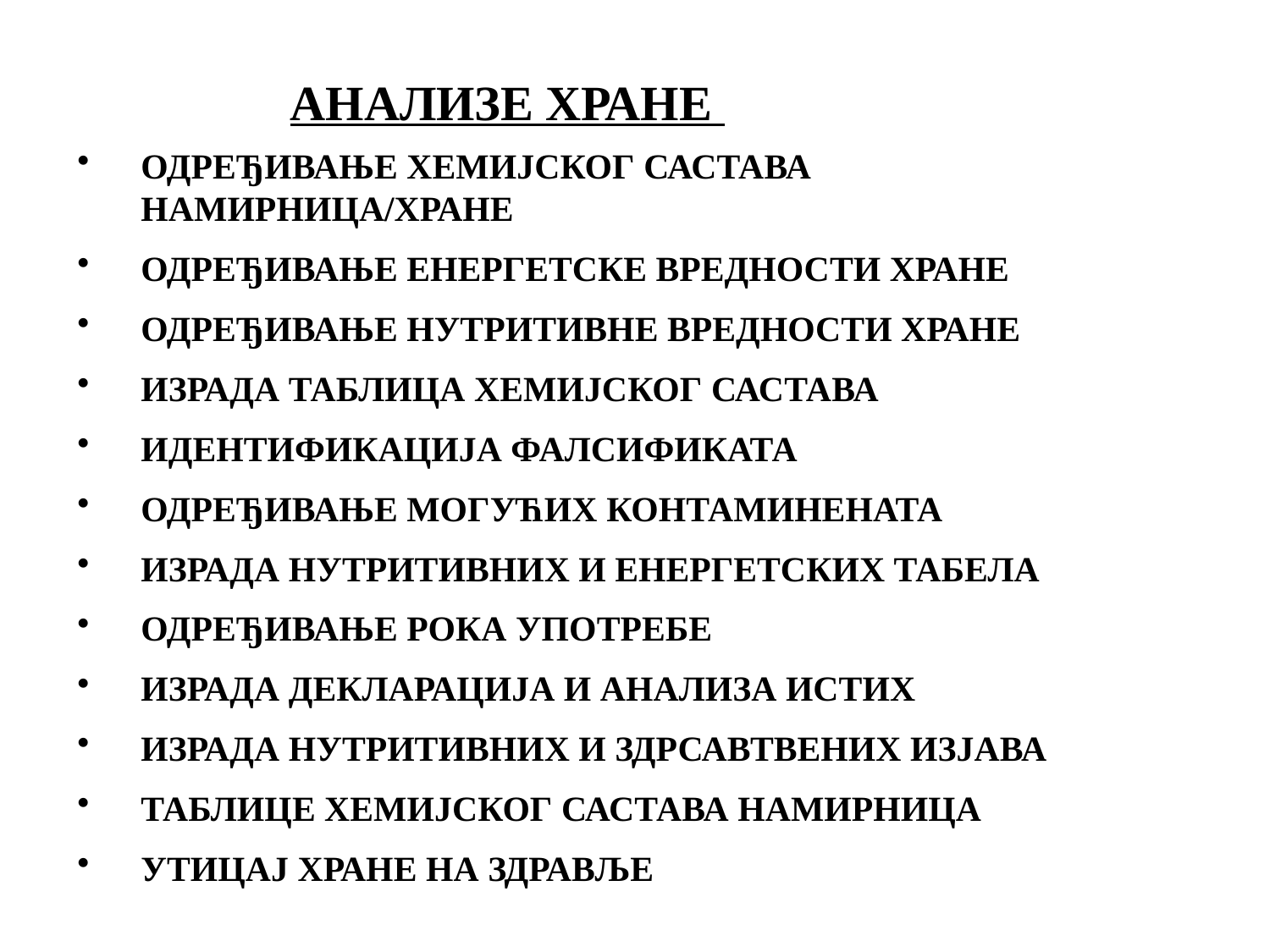

АНАЛИЗЕ ХРАНЕ
ОДРЕЂИВАЊЕ ХЕМИЈСКОГ САСТАВА НАМИРНИЦА/ХРАНЕ
ОДРЕЂИВАЊЕ ЕНЕРГЕТСКЕ ВРЕДНОСТИ ХРАНЕ
ОДРЕЂИВАЊЕ НУТРИТИВНЕ ВРЕДНОСТИ ХРАНЕ
ИЗРАДА ТАБЛИЦА ХЕМИЈСКОГ САСТАВА
ИДЕНТИФИКАЦИЈА ФАЛСИФИКАТА
ОДРЕЂИВАЊЕ МОГУЋИХ КОНТАМИНЕНАТА
ИЗРАДА НУТРИТИВНИХ И ЕНЕРГЕТСКИХ ТАБЕЛА
ОДРЕЂИВАЊЕ РОКА УПОТРЕБЕ
ИЗРАДА ДЕКЛАРАЦИЈА И АНАЛИЗА ИСТИХ
ИЗРАДА НУТРИТИВНИХ И ЗДРСАВТВЕНИХ ИЗЈАВА
ТАБЛИЦЕ ХЕМИЈСКОГ САСТАВА НАМИРНИЦА
УТИЦАЈ ХРАНЕ НА ЗДРАВЉЕ